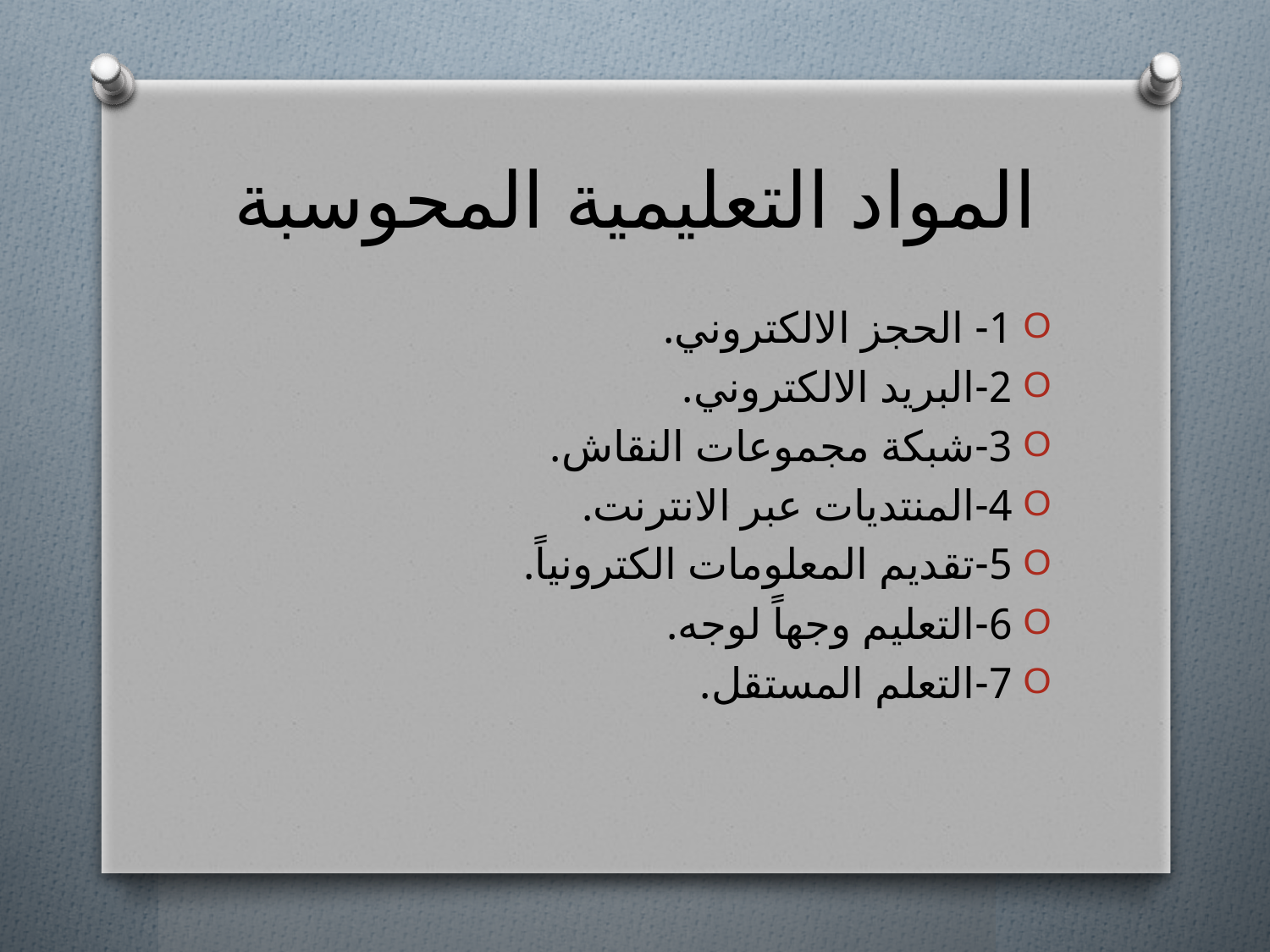

# المواد التعليمية المحوسبة
1- الحجز الالكتروني.
2-البريد الالكتروني.
3-شبكة مجموعات النقاش.
4-المنتديات عبر الانترنت.
5-تقديم المعلومات الكترونياً.
6-التعليم وجهاً لوجه.
7-التعلم المستقل.